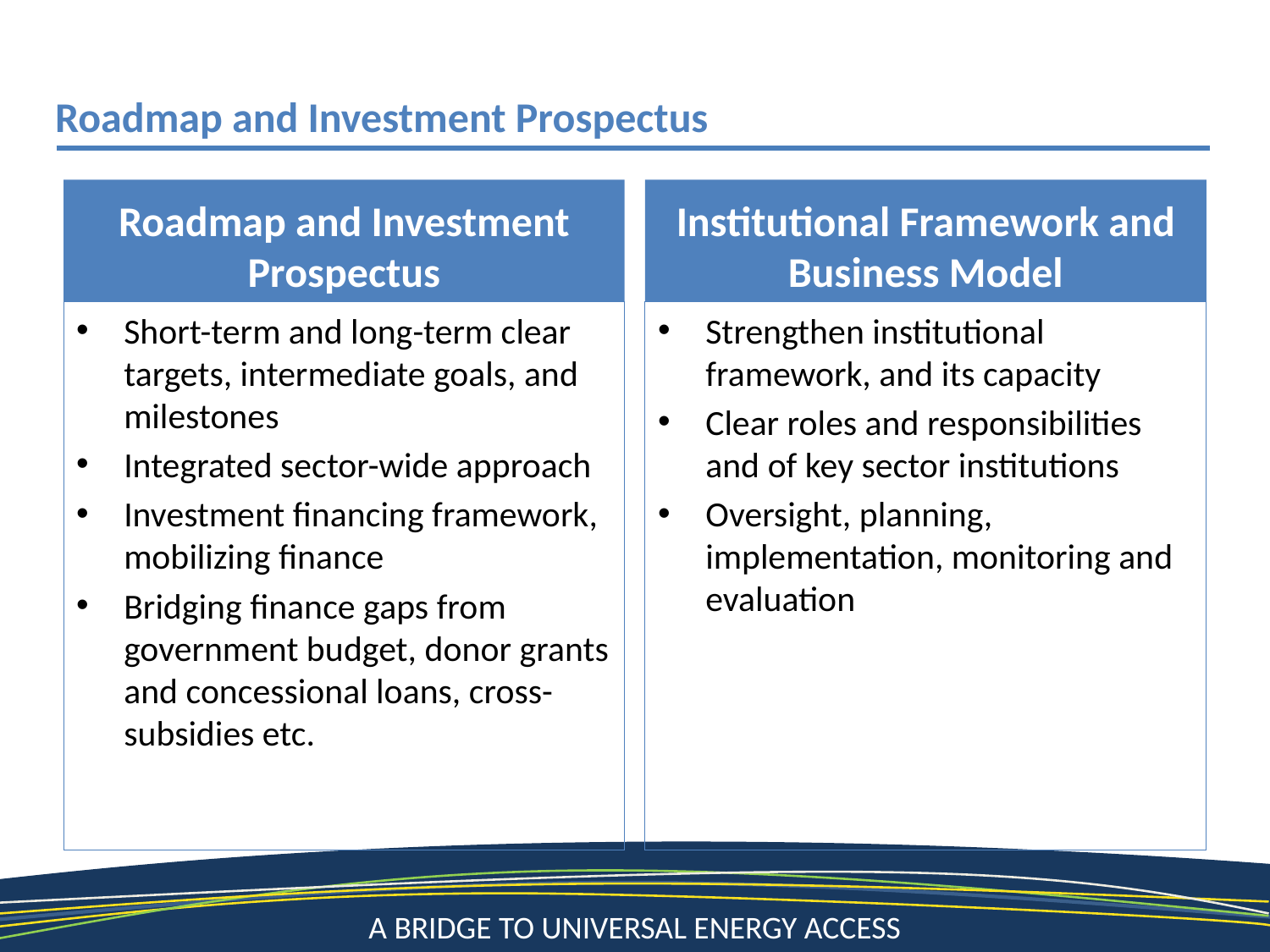

Roadmap and Investment Prospectus
Roadmap and Investment Prospectus
Institutional Framework and Business Model
Short-term and long-term clear targets, intermediate goals, and milestones
Integrated sector-wide approach
Investment financing framework, mobilizing finance
Bridging finance gaps from government budget, donor grants and concessional loans, cross- subsidies etc.
Strengthen institutional framework, and its capacity
Clear roles and responsibilities and of key sector institutions
Oversight, planning,  implementation, monitoring and evaluation

6

A Bridge to Universal Energy Access

A Bridge to a Sustainable Energy Future